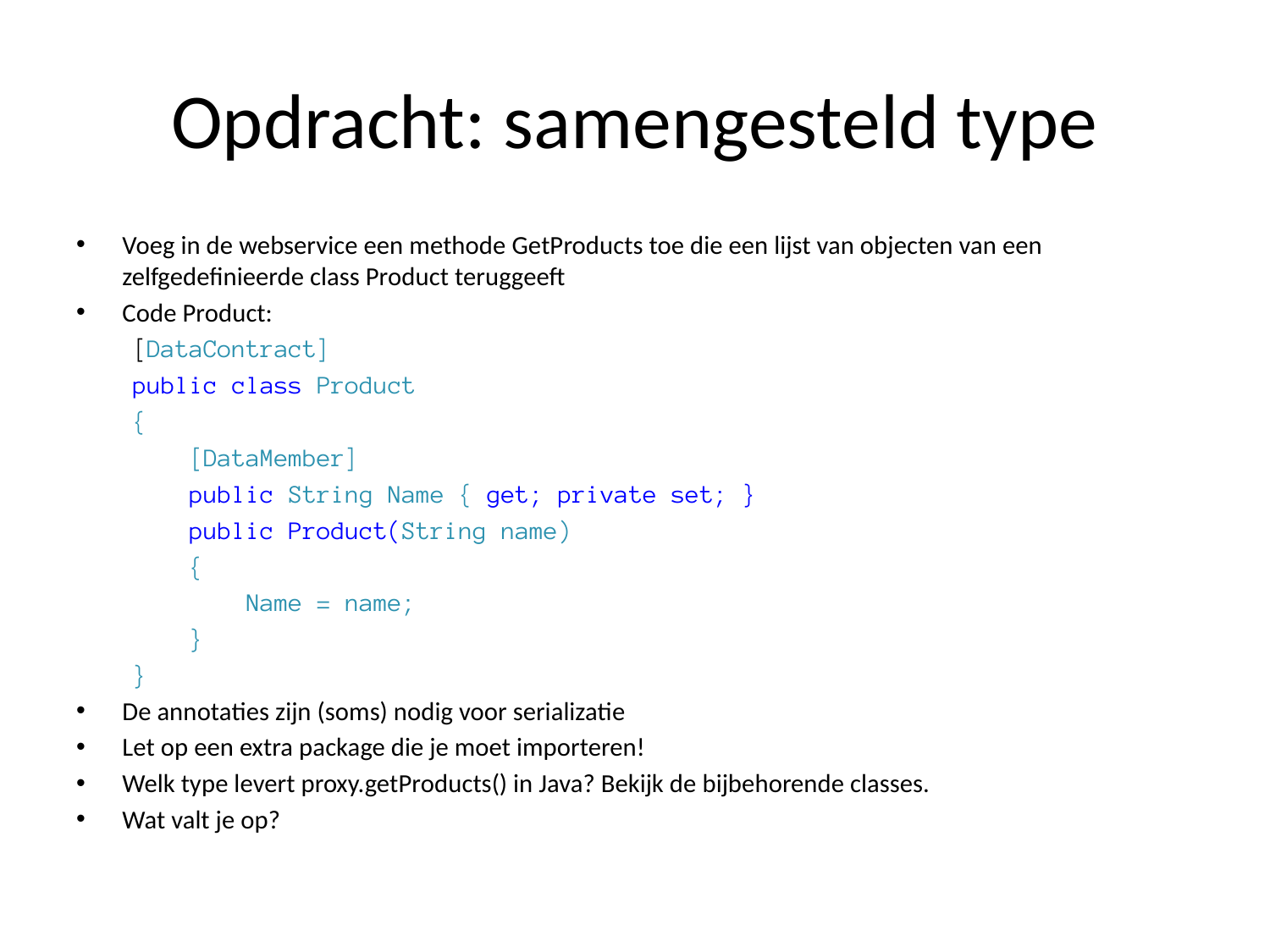

# Opdracht: samengesteld type
Voeg in de webservice een methode GetProducts toe die een lijst van objecten van een zelfgedefinieerde class Product teruggeeft
Code Product:
    [DataContract]
    public class Product
    {
        [DataMember]
        public String Name { get; private set; }
        public Product(String name)
        {
            Name = name;
        }
    }
De annotaties zijn (soms) nodig voor serializatie
Let op een extra package die je moet importeren!
Welk type levert proxy.getProducts() in Java? Bekijk de bijbehorende classes.
Wat valt je op?